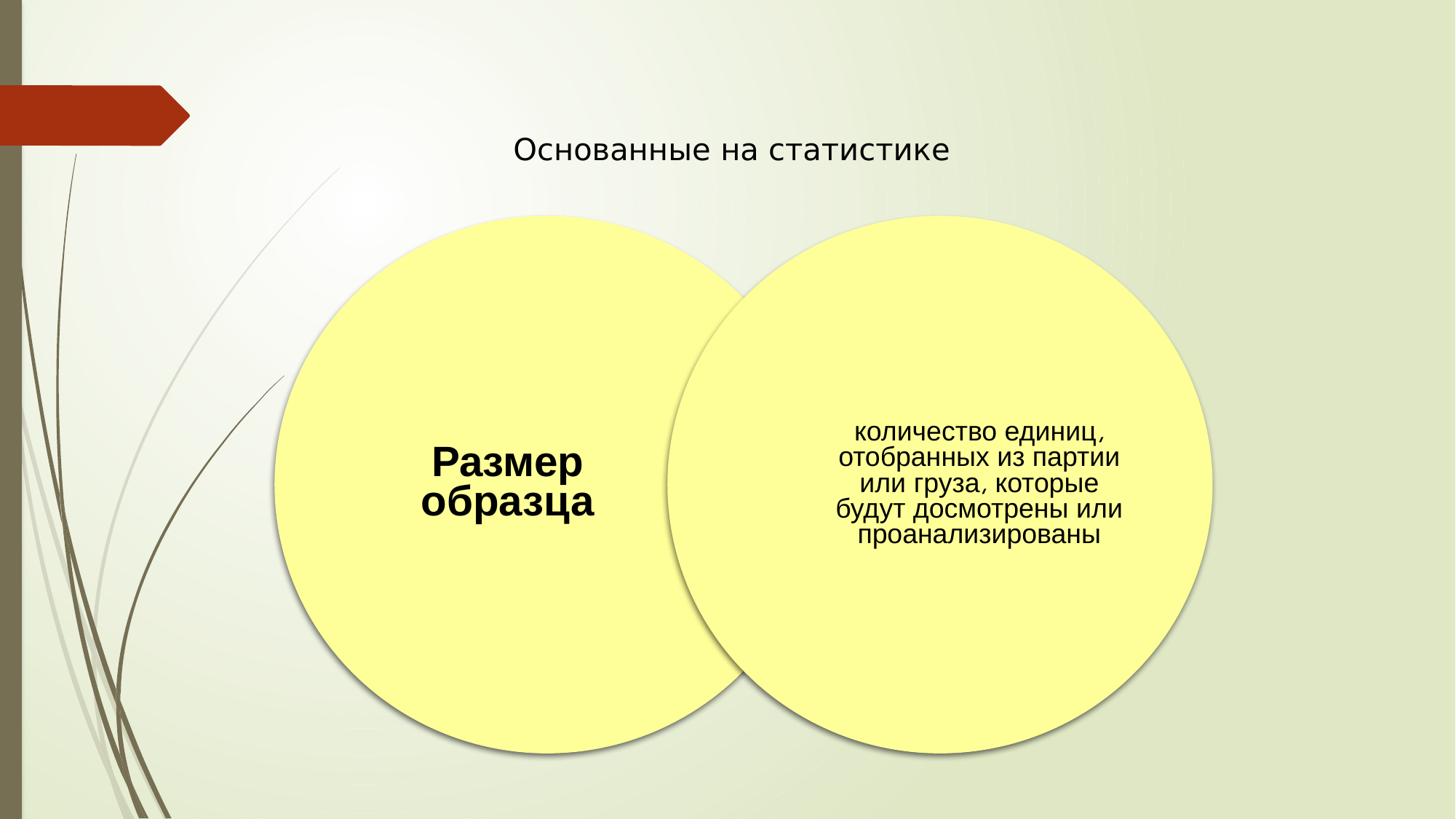

Основанные на статистике
Размер образца
количество единиц, отобранных из партии или груза, которые будут досмотрены или проанализированы